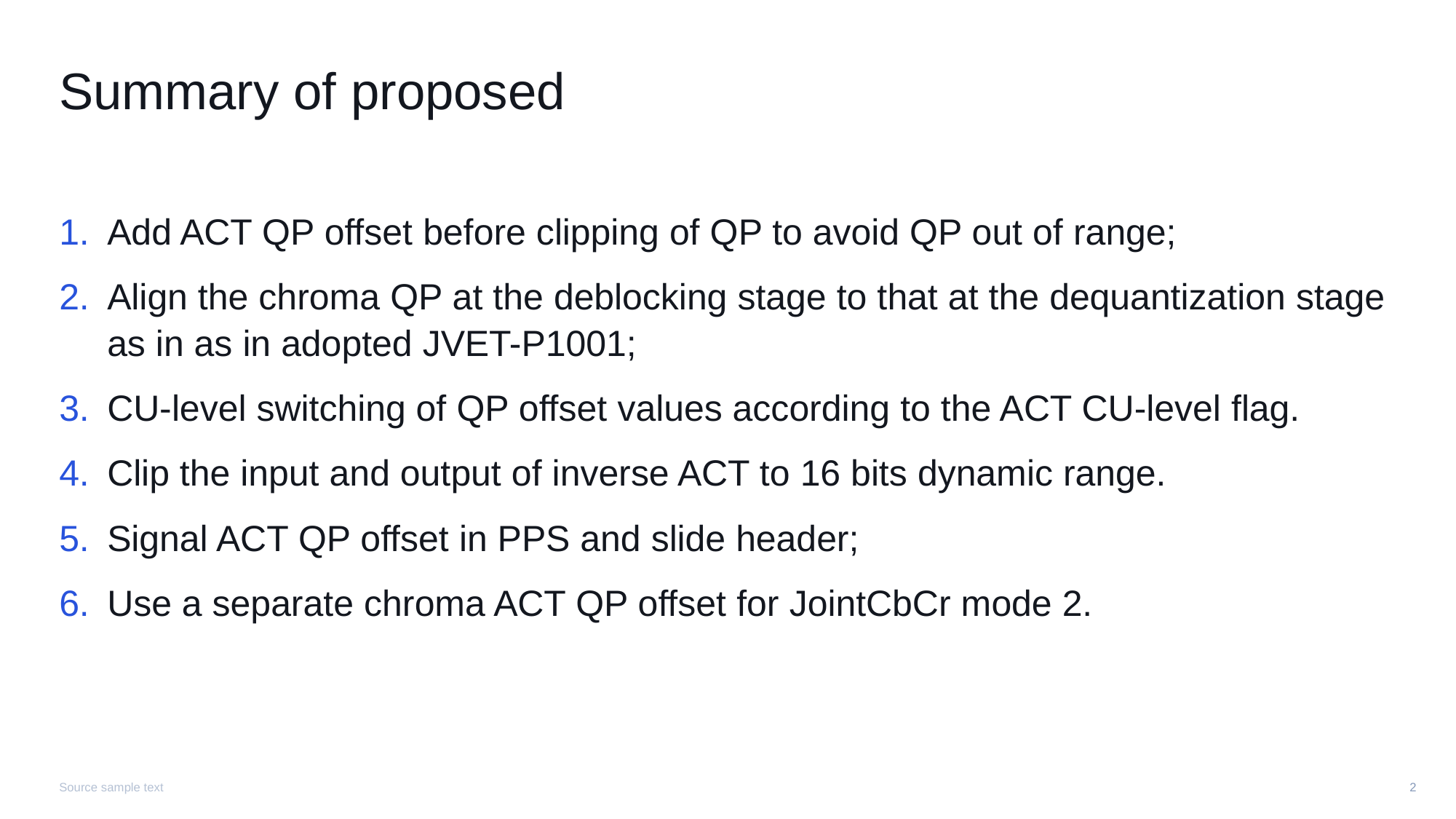

# Summary of proposed
Add ACT QP offset before clipping of QP to avoid QP out of range;
Align the chroma QP at the deblocking stage to that at the dequantization stage as in as in adopted JVET-P1001;
CU-level switching of QP offset values according to the ACT CU-level flag.
Clip the input and output of inverse ACT to 16 bits dynamic range.
Signal ACT QP offset in PPS and slide header;
Use a separate chroma ACT QP offset for JointCbCr mode 2.

Source sample text